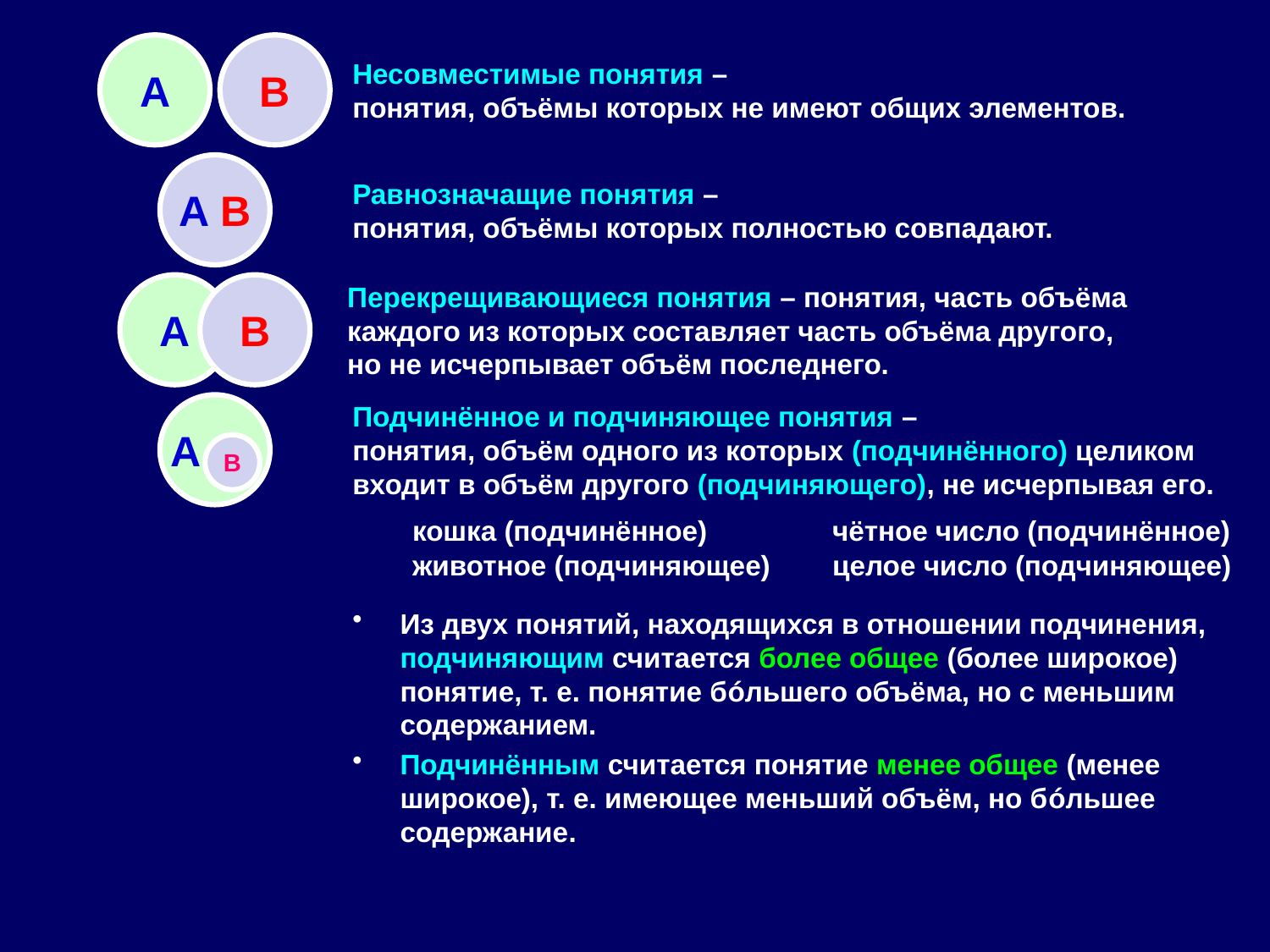

A
B
Несовместимые понятия –
понятия, объёмы которых не имеют общих элементов.
A B
Равнозначащие понятия –
понятия, объёмы которых полностью совпадают.
A
B
Перекрещивающиеся понятия – понятия, часть объёма каждого из которых составляет часть объёма другого, но не исчерпывает объём последнего.
A
Подчинённое и подчиняющее понятия –
понятия, объём одного из которых (подчинённого) целиком
входит в объём другого (подчиняющего), не исчерпывая его.
B

кошка (подчинённое)	     чётное число (подчинённое)
животное (подчиняющее)	     целое число (подчиняющее)
Из двух понятий, находящихся в отношении подчинения, подчиняющим считается более общее (более широкое) понятие, т. е. понятие бóльшего объёма, но с меньшим содержанием.
Подчинённым считается понятие менее общее (менее широкое), т. е. имеющее меньший объём, но бóльшее содержание.